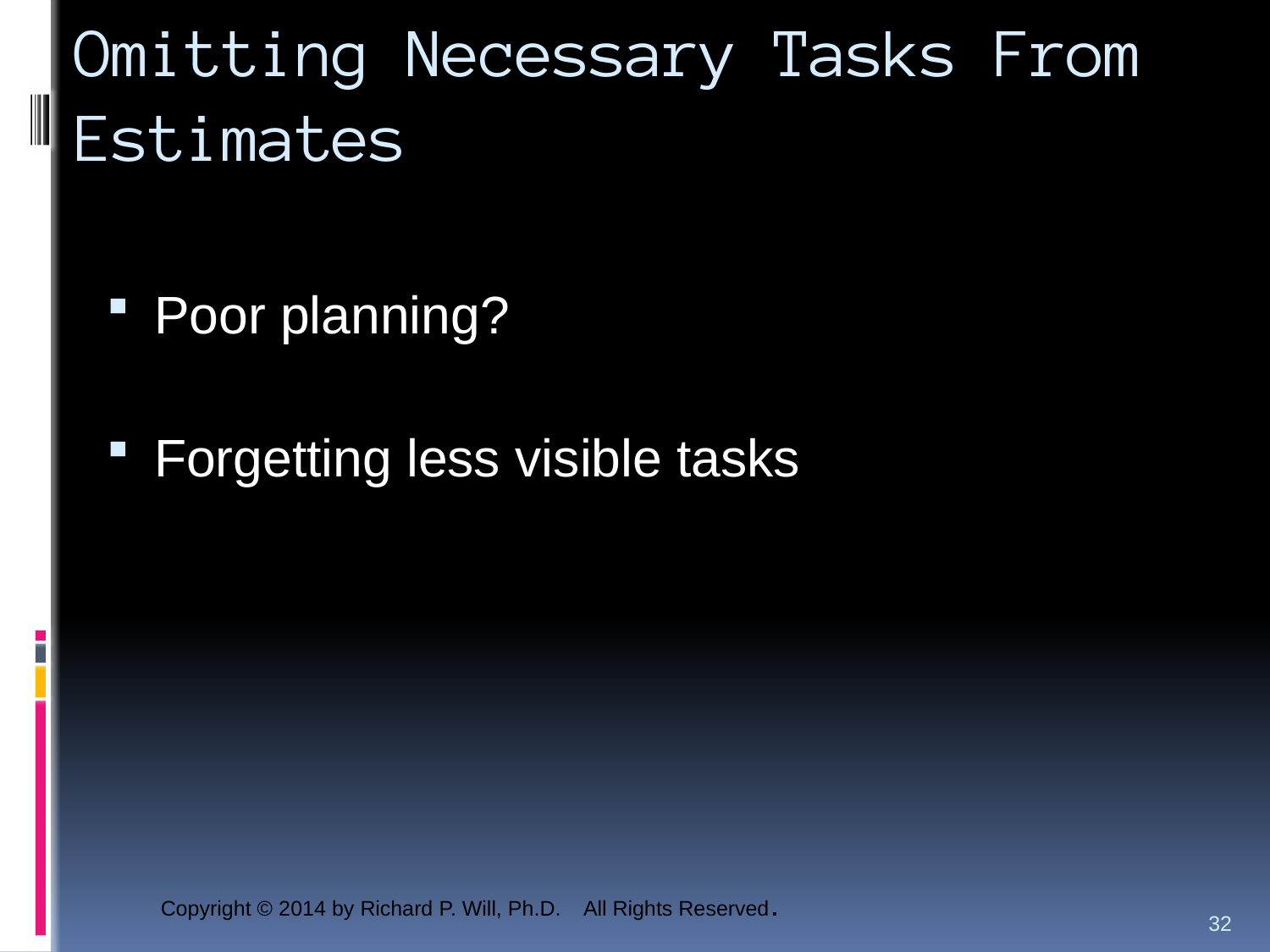

# Omitting Necessary Tasks From Estimates

Poor planning?

Forgetting less visible tasks

32